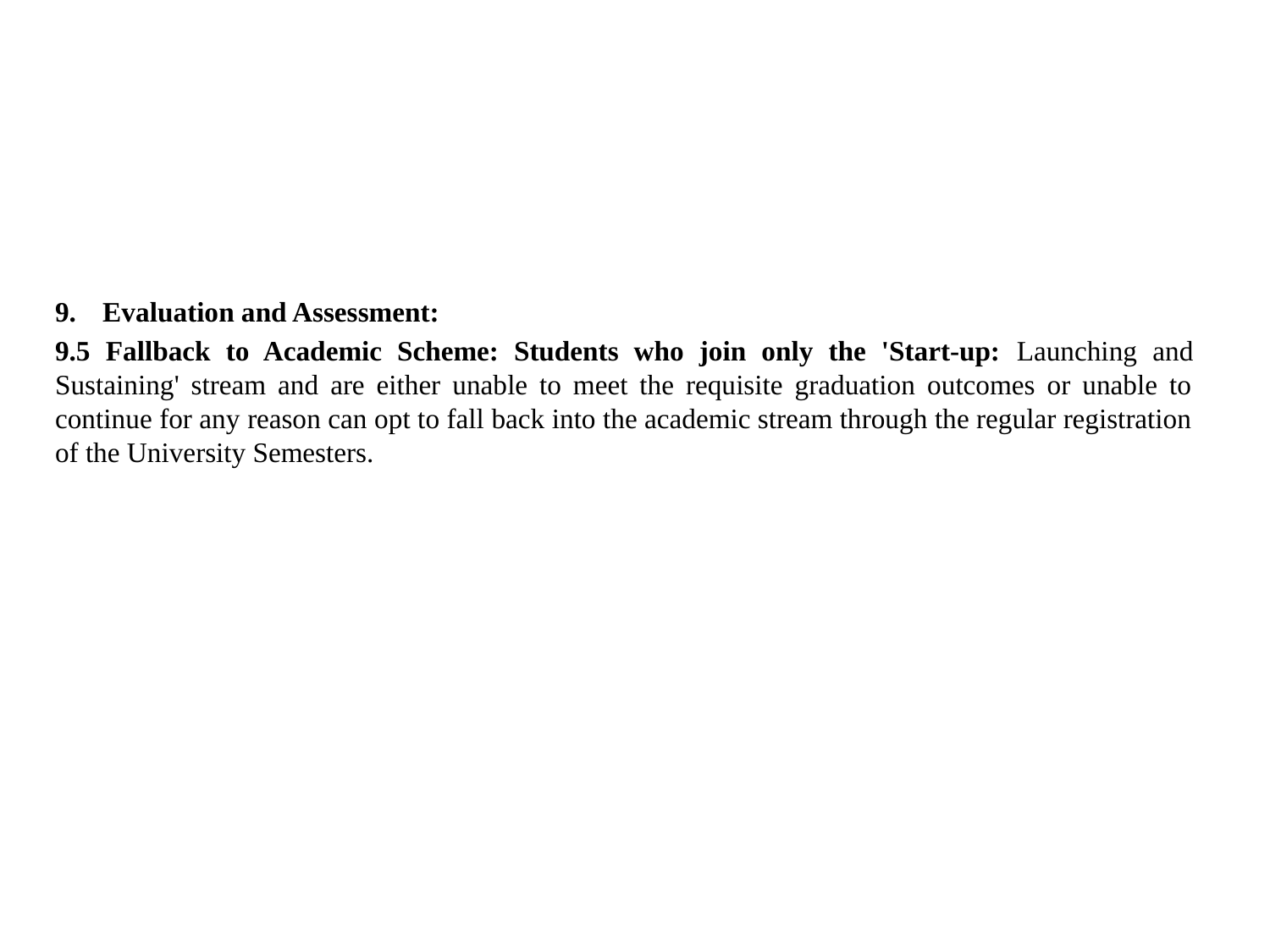

Evaluation and Assessment:
9.5 Fallback to Academic Scheme: Students who join only the 'Start-up: Launching and Sustaining' stream and are either unable to meet the requisite graduation outcomes or unable to continue for any reason can opt to fall back into the academic stream through the regular registration of the University Semesters.